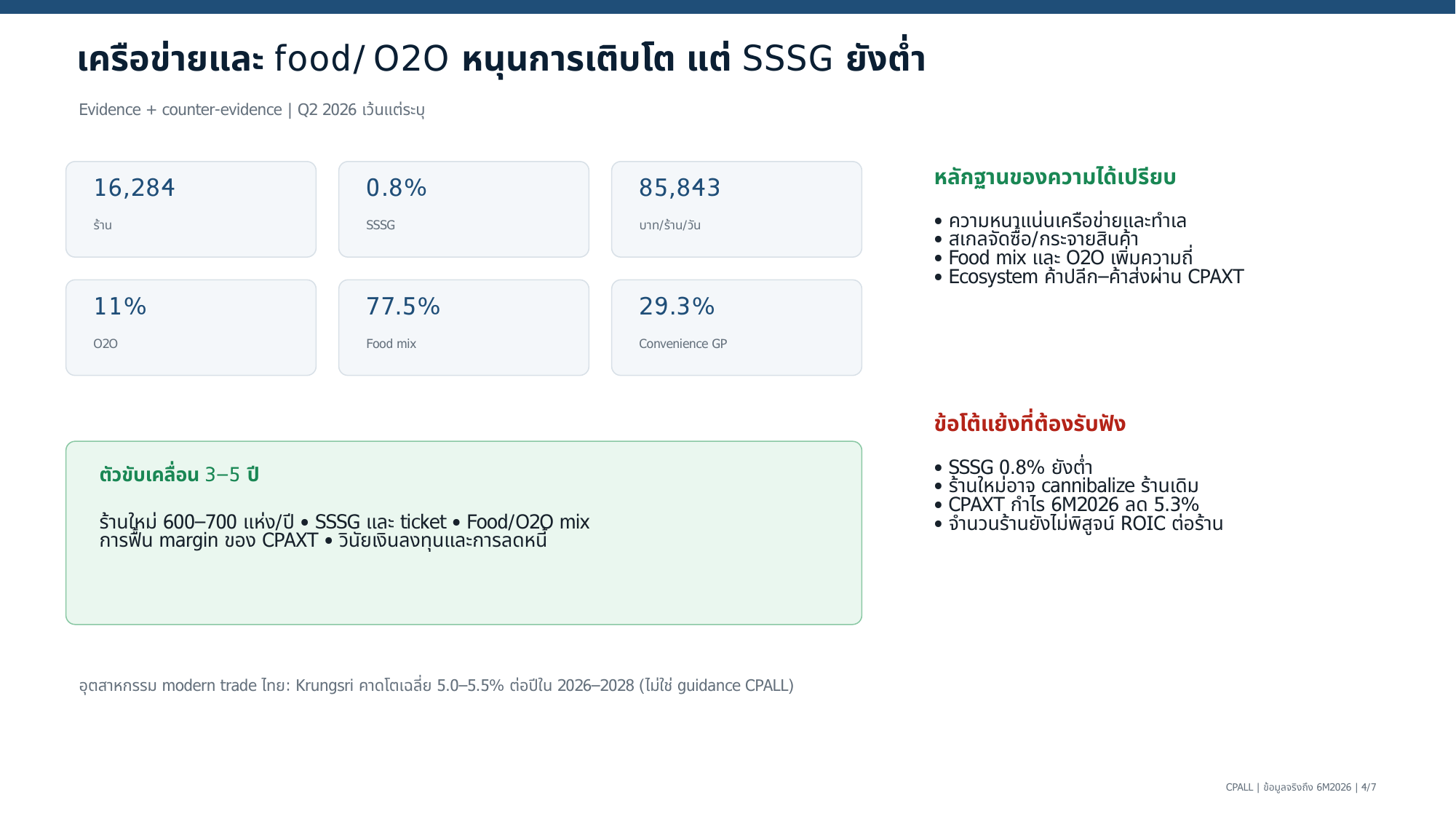

เครือข่ายและ food/O2O หนุนการเติบโต แต่ SSSG ยังต่ำ
Evidence + counter-evidence | Q2 2026 เว้นแต่ระบุ

หลักฐานของความได้เปรียบ
16,284
0.8%
85,843
• ความหนาแน่นเครือข่ายและทำเล
• สเกลจัดซื้อ/กระจายสินค้า
• Food mix และ O2O เพิ่มความถี่
• Ecosystem ค้าปลีก–ค้าส่งผ่าน CPAXT
ร้าน
SSSG
บาท/ร้าน/วัน

11%
77.5%
29.3%
O2O
Food mix
Convenience GP
ข้อโต้แย้งที่ต้องรับฟัง

• SSSG 0.8% ยังต่ำ
• ร้านใหม่อาจ cannibalize ร้านเดิม
• CPAXT กำไร 6M2026 ลด 5.3%
• จำนวนร้านยังไม่พิสูจน์ ROIC ต่อร้าน
ตัวขับเคลื่อน 3–5 ปี
ร้านใหม่ 600–700 แห่ง/ปี • SSSG และ ticket • Food/O2O mix
การฟื้น margin ของ CPAXT • วินัยเงินลงทุนและการลดหนี้
อุตสาหกรรม modern trade ไทย: Krungsri คาดโตเฉลี่ย 5.0–5.5% ต่อปีใน 2026–2028 (ไม่ใช่ guidance CPALL)
CPALL | ข้อมูลจริงถึง 6M2026 | 4/7